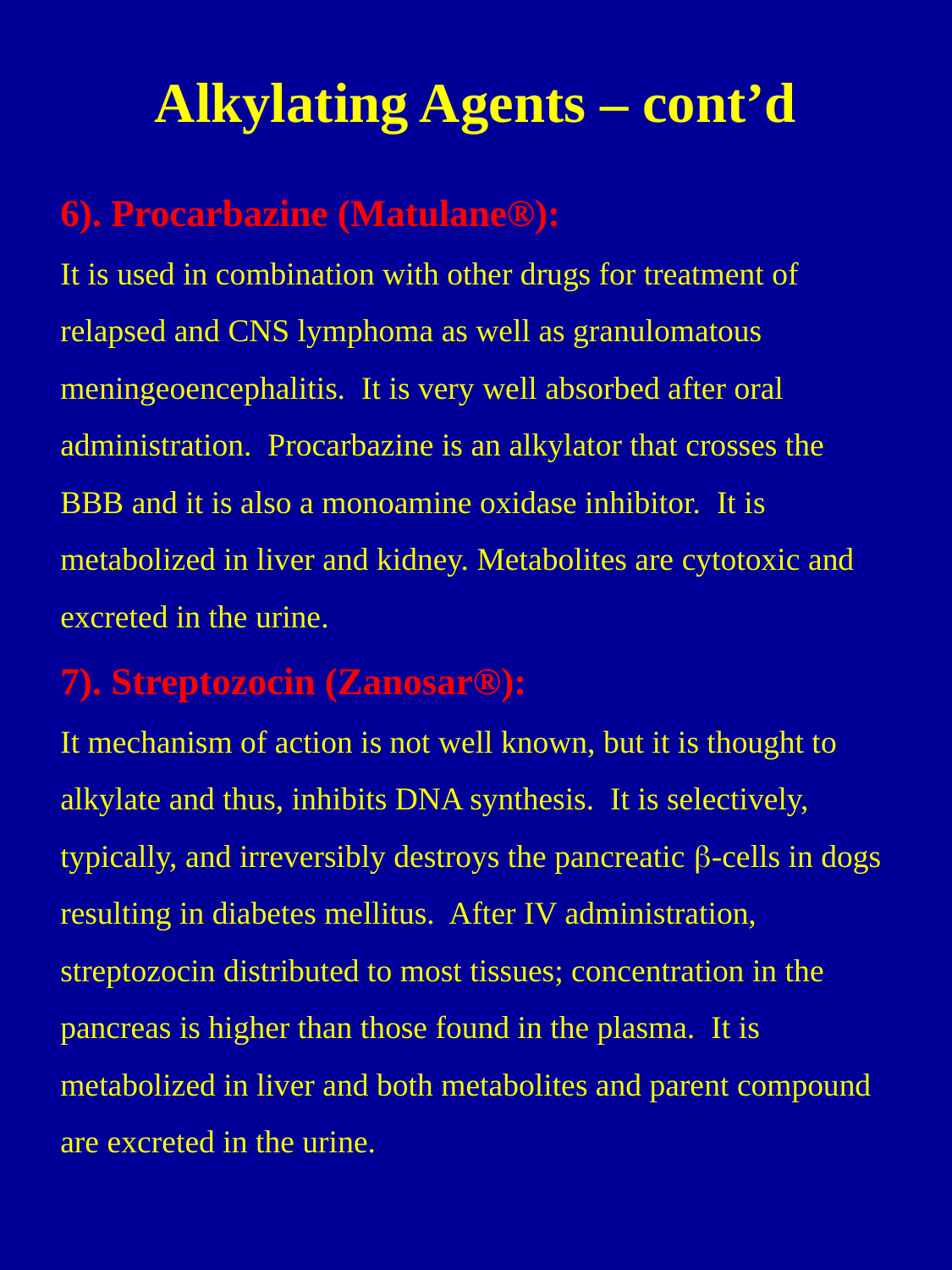

# Alkylating Agents – cont’d
6). Procarbazine (Matulane®):
It is used in combination with other drugs for treatment of relapsed and CNS lymphoma as well as granulomatous meningeoencephalitis.  It is very well absorbed after oral administration.  Procarbazine is an alkylator that crosses the BBB and it is also a monoamine oxidase inhibitor.  It is metabolized in liver and kidney. Metabolites are cytotoxic and excreted in the urine.
7). Streptozocin (Zanosar®):
It mechanism of action is not well known, but it is thought to alkylate and thus, inhibits DNA synthesis.  It is selectively, typically, and irreversibly destroys the pancreatic β-cells in dogs resulting in diabetes mellitus.  After IV administration, streptozocin distributed to most tissues; concentration in the pancreas is higher than those found in the plasma.  It is metabolized in liver and both metabolites and parent compound are excreted in the urine.